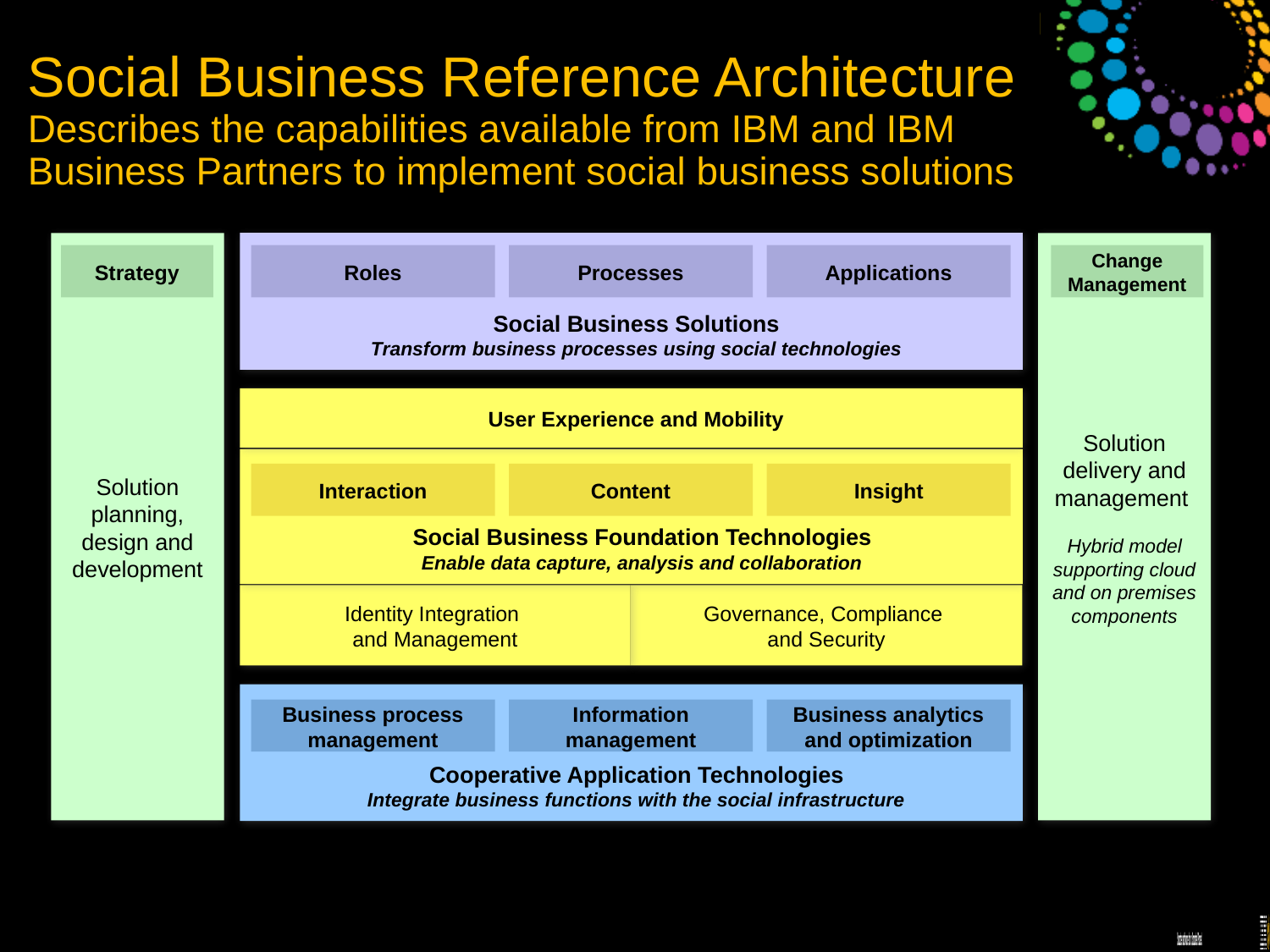

Social Business Reference Architecture
Describes the capabilities available from IBM and IBM Business Partners to implement social business solutions

Solution planning, design and development
Solution delivery and management

Hybrid model supporting cloud and on premises components
Strategy
Roles
Processes
Applications
Change Management
Social Business Solutions
Transform business processes using social technologies

User Experience and Mobility

Interaction
Content
Insight
Social Business Foundation Technologies
Enable data capture, analysis and collaboration
Identity Integration
and Management
Governance, Compliance
and Security

Business process management
Information management
Business analytics
and optimization
Cooperative Application Technologies
Integrate business functions with the social infrastructure